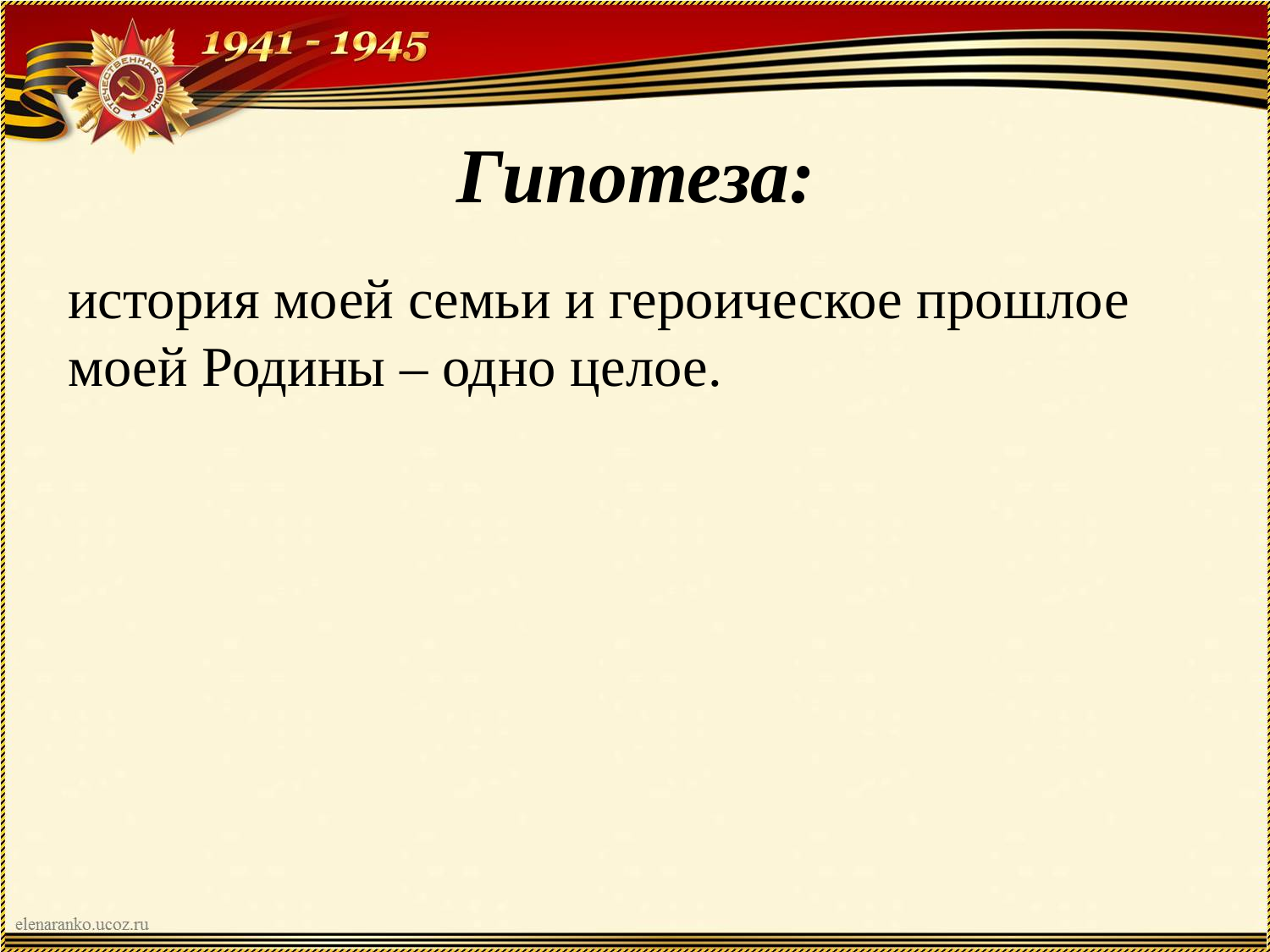

# Гипотеза:
история моей семьи и героическое прошлое моей Родины – одно целое.